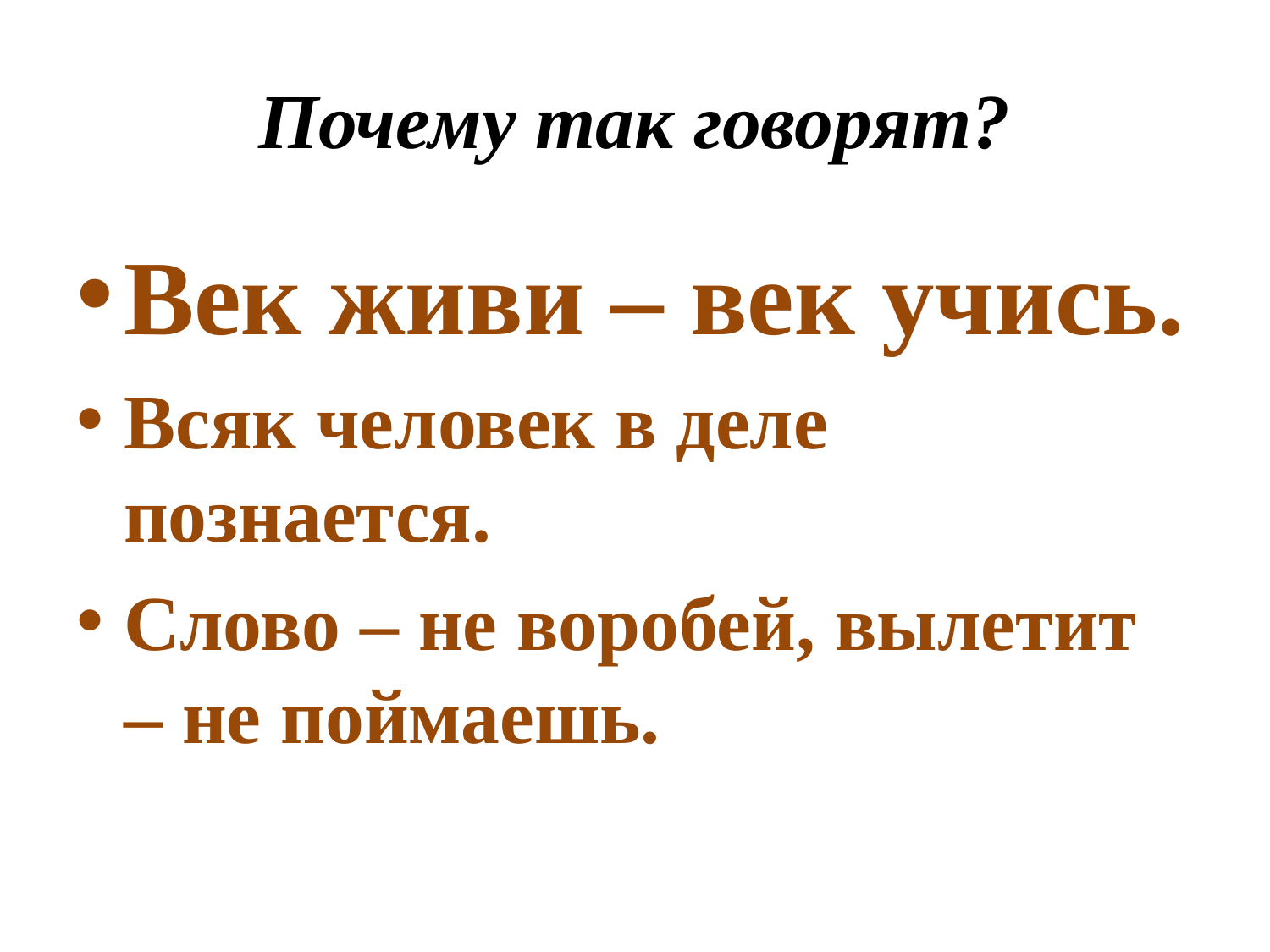

# Почему так говорят?
Век живи – век учись.
Всяк человек в деле познается.
Слово – не воробей, вылетит – не поймаешь.